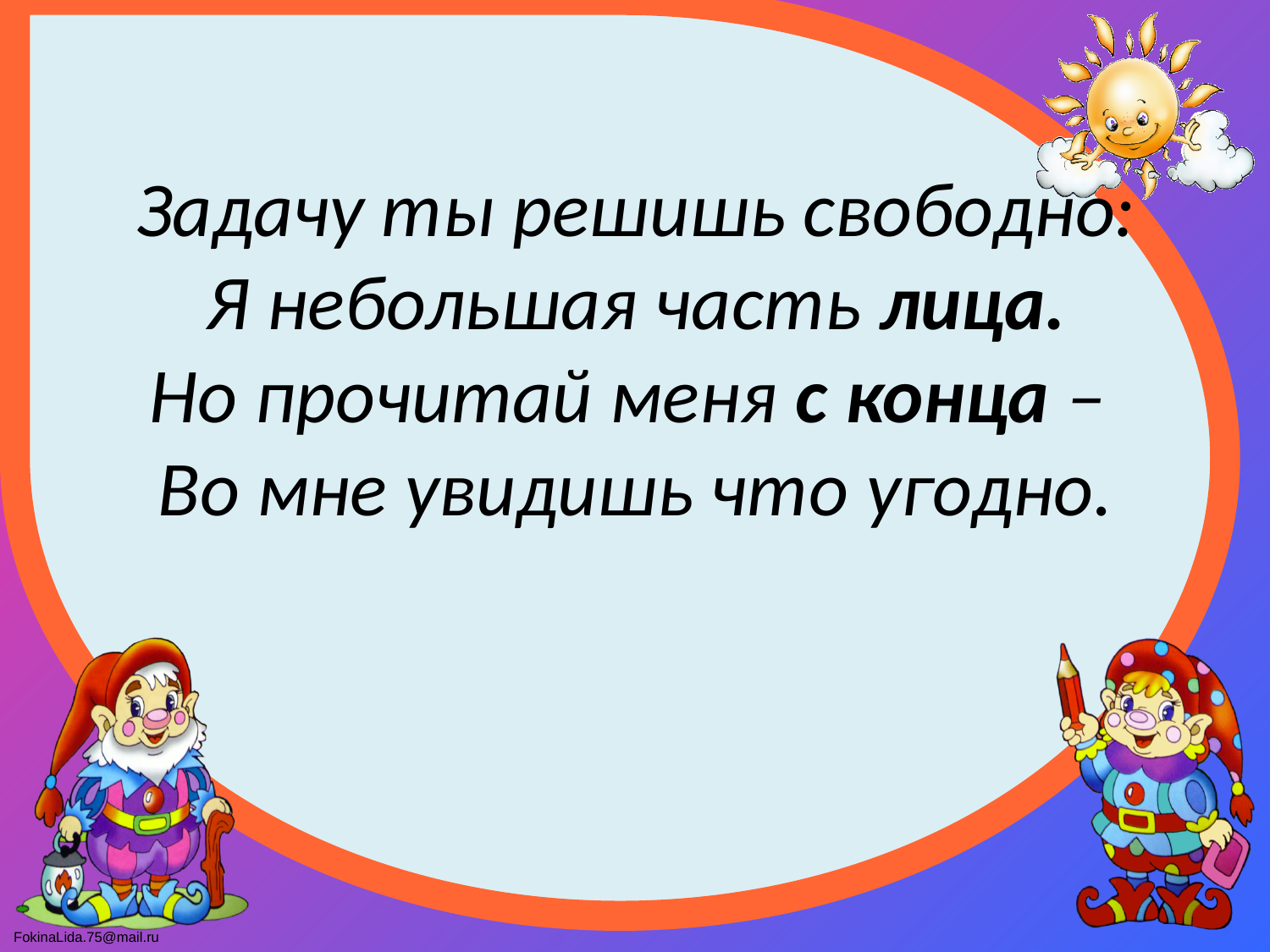

# Задачу ты решишь свободно: Я небольшая часть лица. Но прочитай меня с конца – Во мне увидишь что угодно.